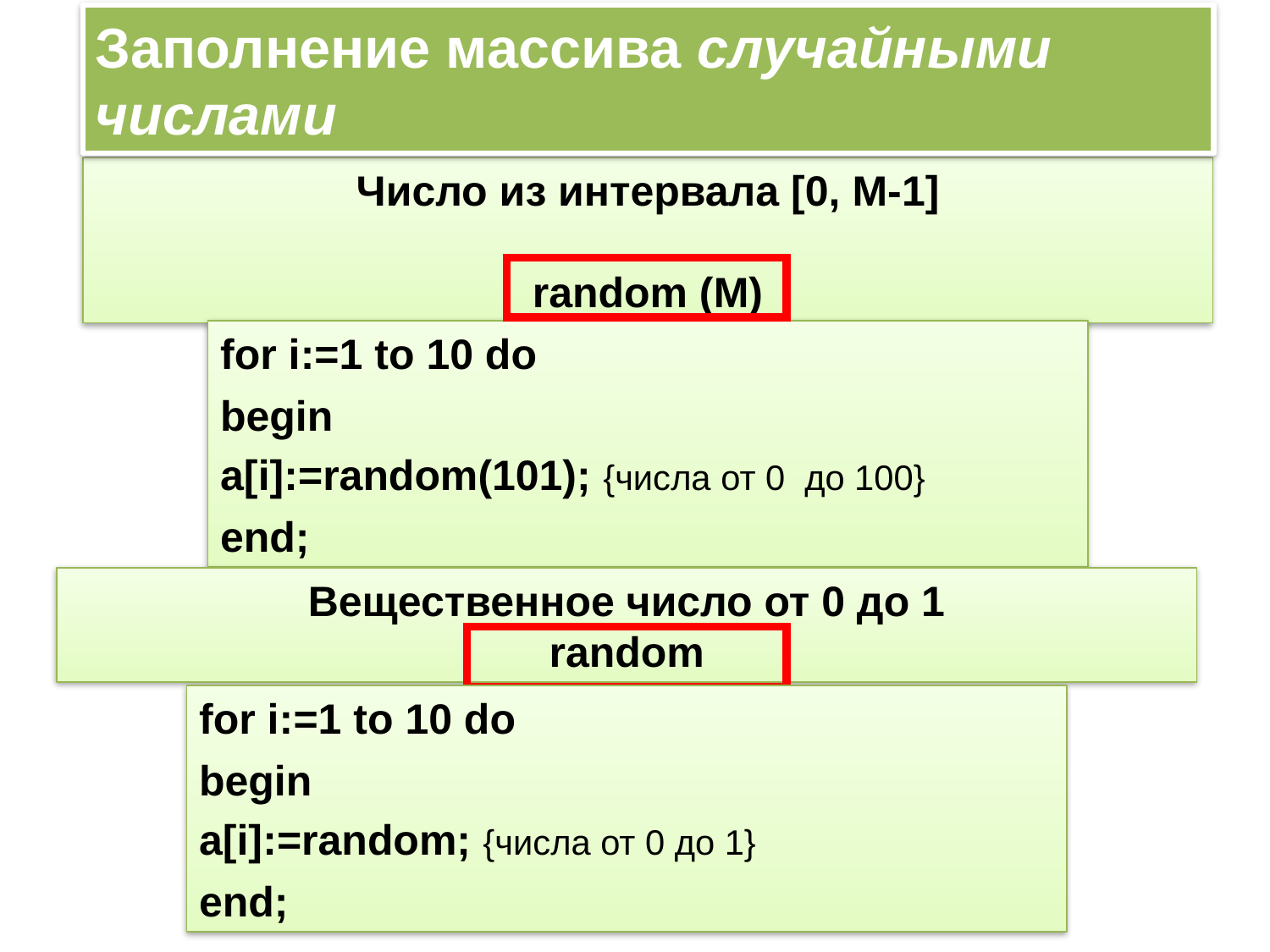

Заполнение массива случайными числами
Число из интервала [0, M-1]

random (М)

for i:=1 to 10 do
begin
a[i]:=random(101); {числа от 0  до 100}
end;
Вещественное число от 0 до 1
random

for i:=1 to 10 do
begin
a[i]:=random; {числа от 0 до 1}
end;